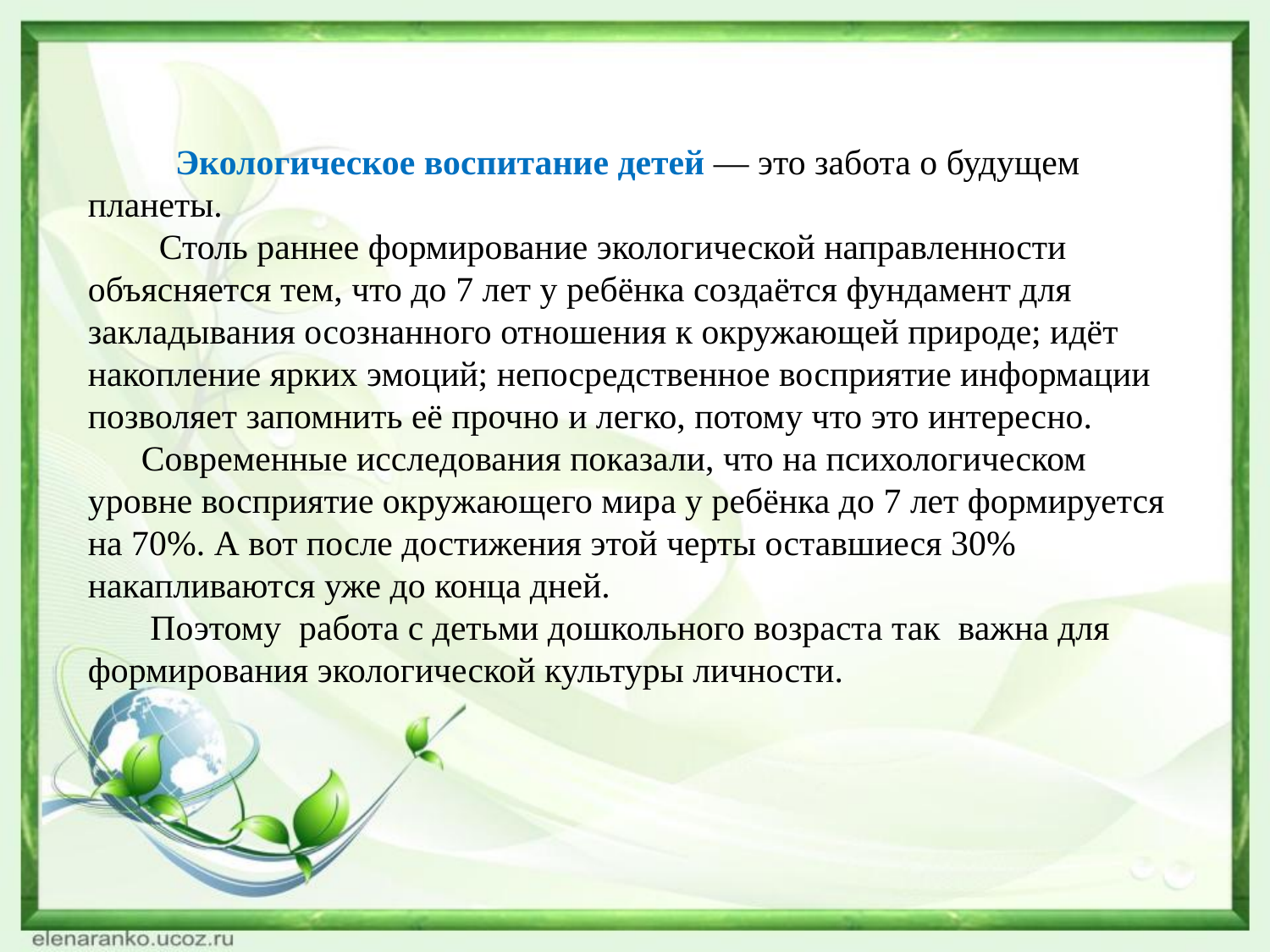

# Экологическое воспитание детей — это забота о будущем планеты. Столь раннее формирование экологической направленности объясняется тем, что до 7 лет у ребёнка создаётся фундамент для закладывания осознанного отношения к окружающей природе; идёт накопление ярких эмоций; непосредственное восприятие информации позволяет запомнить её прочно и легко, потому что это интересно. Современные исследования показали, что на психологическом уровне восприятие окружающего мира у ребёнка до 7 лет формируется на 70%. А вот после достижения этой черты оставшиеся 30% накапливаются уже до конца дней. Поэтому  работа с детьми дошкольного возраста так  важна для формирования экологической культуры личности.